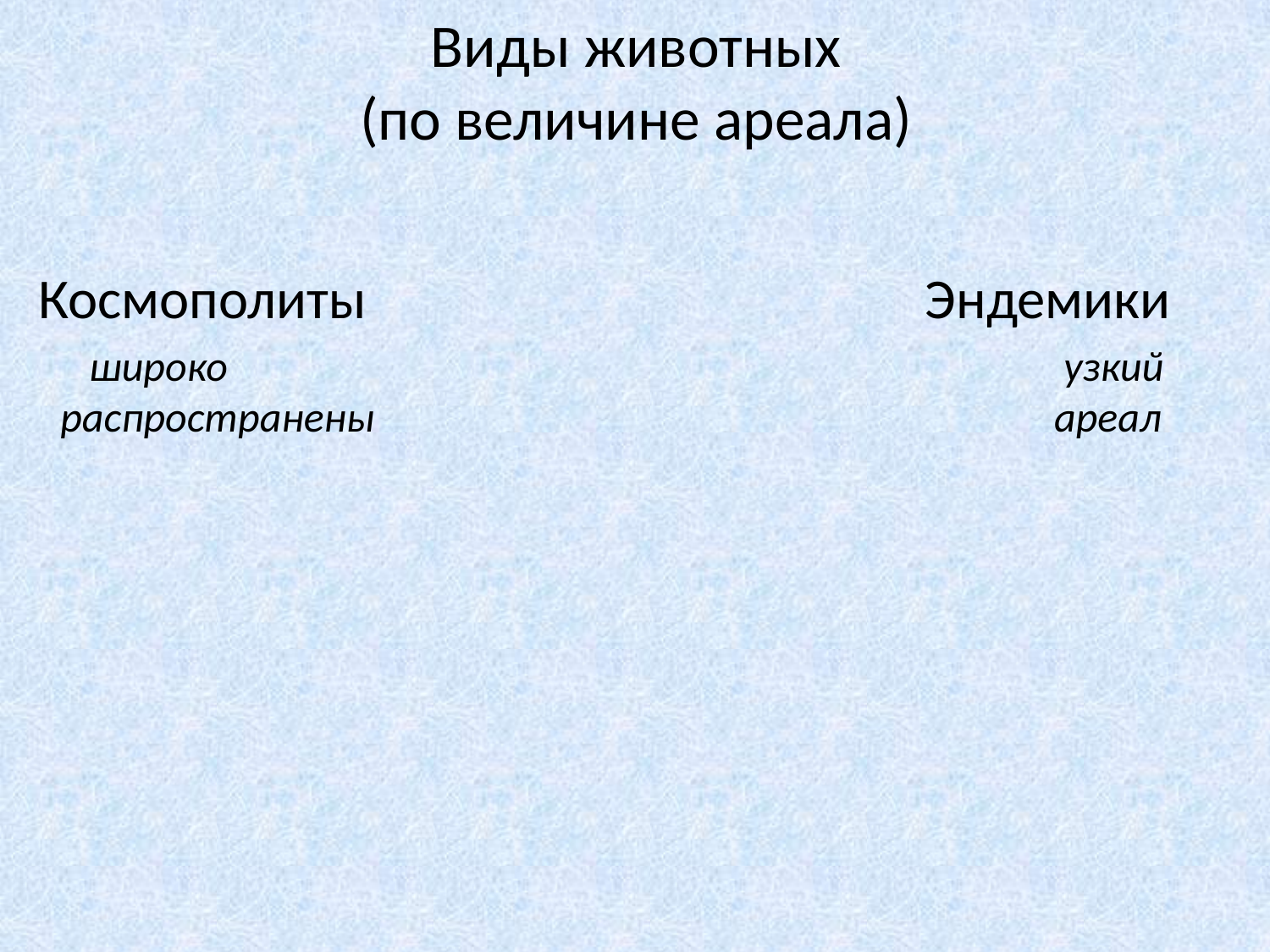

# Виды животных (по величине ареала)
  Космополиты                                            Эндемики
        широко    						            узкий    распространены					           ареал